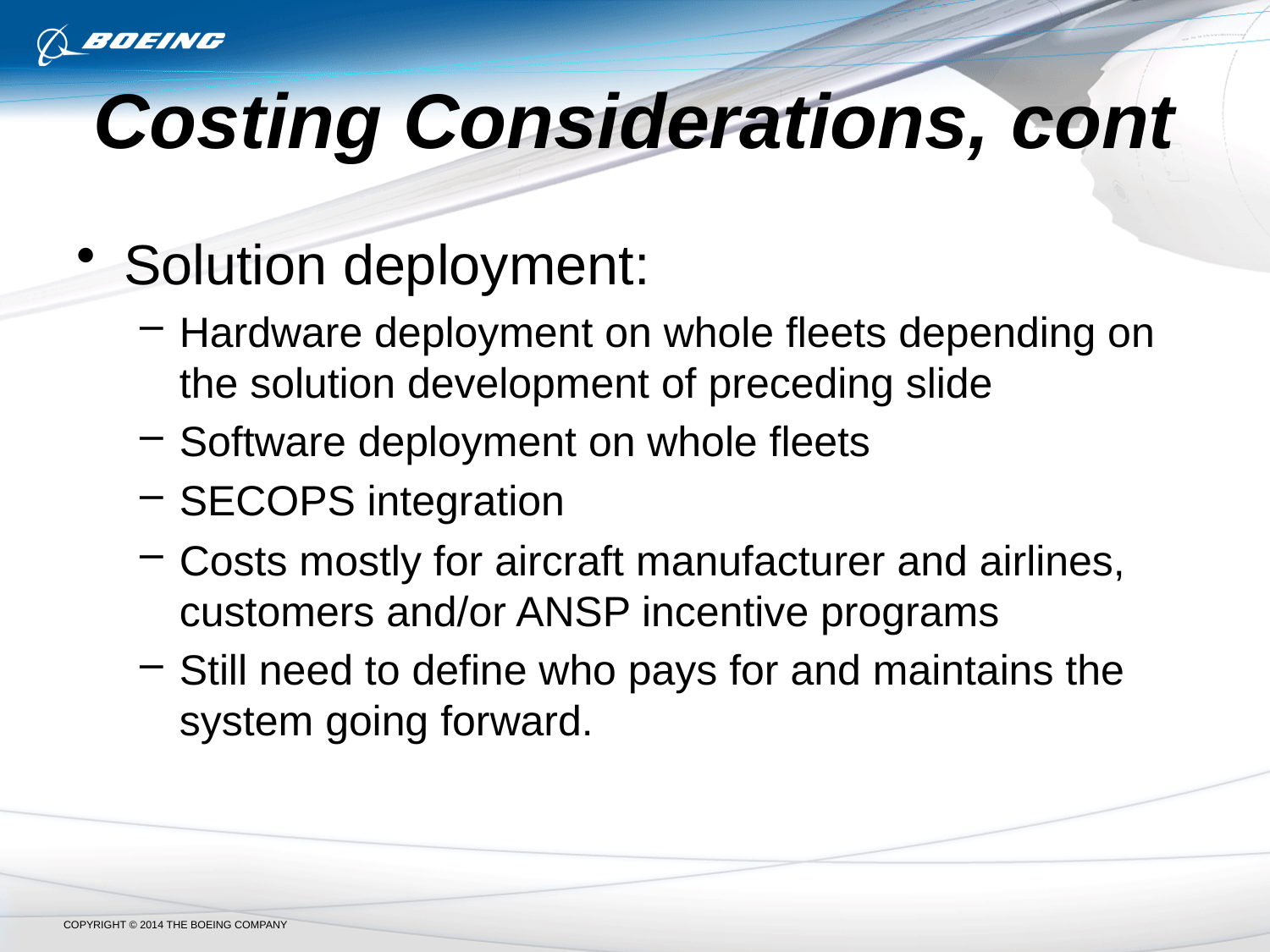

# Costing Considerations, cont
Solution deployment:
Hardware deployment on whole fleets depending on the solution development of preceding slide
Software deployment on whole fleets
SECOPS integration
Costs mostly for aircraft manufacturer and airlines, customers and/or ANSP incentive programs
Still need to define who pays for and maintains the system going forward.